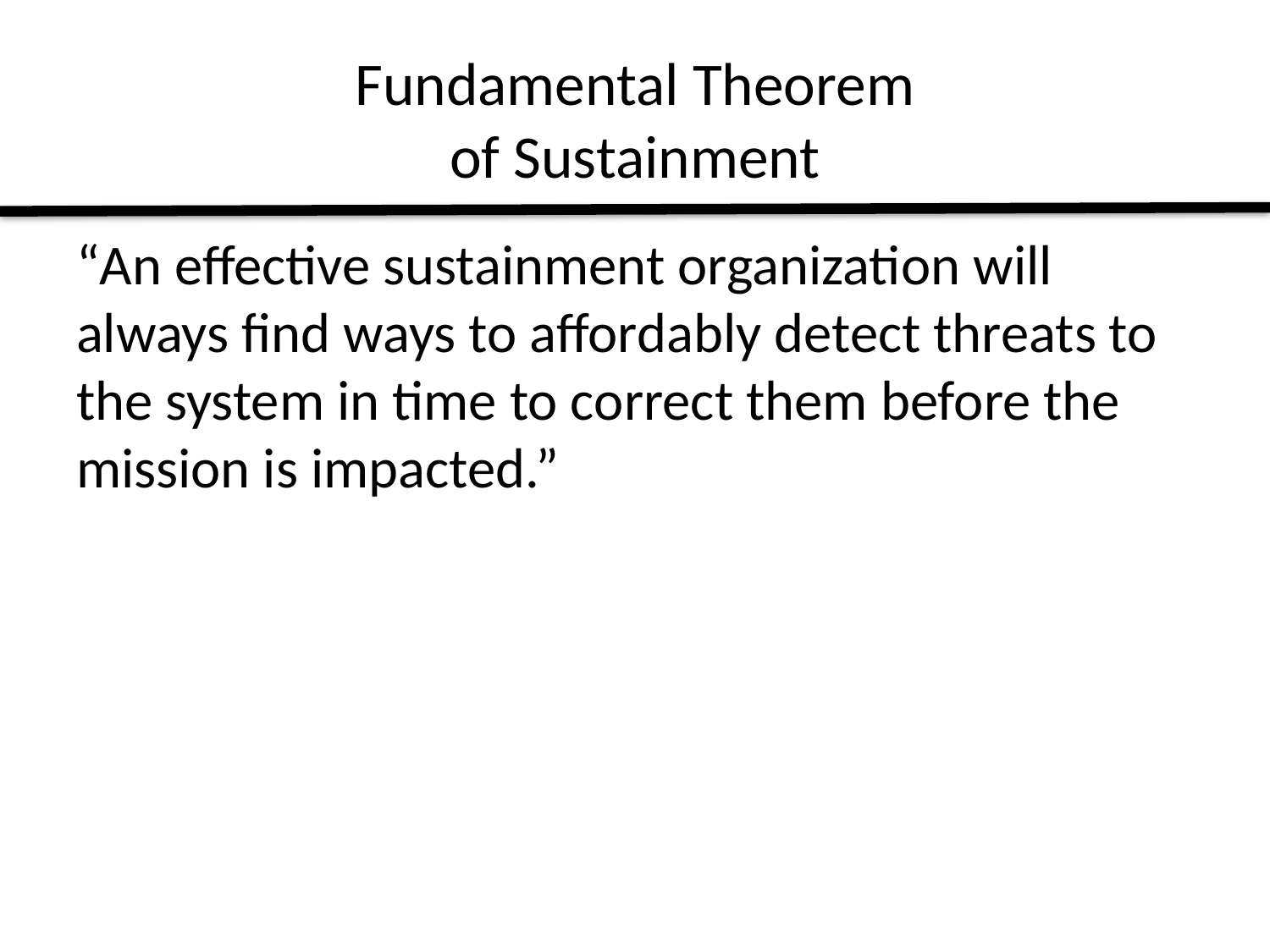

# Fundamental Theorem of Sustainment
“An effective sustainment organization will always find ways to affordably detect threats to the system in time to correct them before the mission is impacted.”